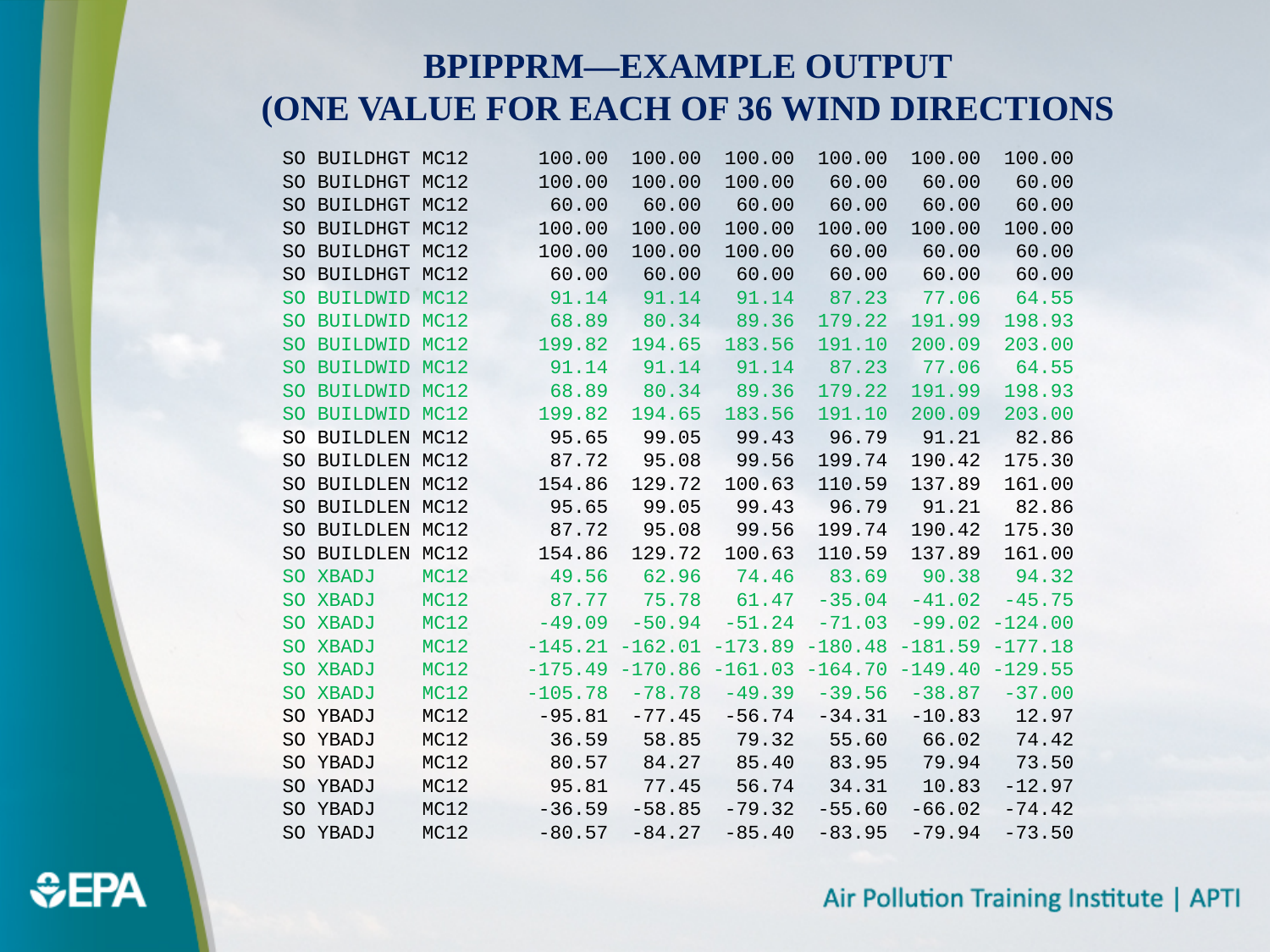

# BPIPPRM—Example Output (ONE VALUE FOR EACH OF 36 WIND DIRECTIONS
     SO BUILDHGT MC12      100.00  100.00  100.00  100.00  100.00  100.00
     SO BUILDHGT MC12      100.00  100.00  100.00   60.00   60.00   60.00
     SO BUILDHGT MC12       60.00   60.00   60.00   60.00   60.00   60.00
     SO BUILDHGT MC12      100.00  100.00  100.00  100.00  100.00  100.00
     SO BUILDHGT MC12      100.00  100.00  100.00   60.00   60.00   60.00
     SO BUILDHGT MC12       60.00   60.00   60.00   60.00   60.00   60.00
     SO BUILDWID MC12       91.14   91.14   91.14   87.23   77.06   64.55
     SO BUILDWID MC12       68.89   80.34   89.36  179.22  191.99  198.93
     SO BUILDWID MC12      199.82  194.65  183.56  191.10  200.09  203.00
     SO BUILDWID MC12       91.14   91.14   91.14   87.23   77.06   64.55
     SO BUILDWID MC12       68.89   80.34   89.36  179.22  191.99  198.93
     SO BUILDWID MC12      199.82  194.65  183.56  191.10  200.09  203.00
     SO BUILDLEN MC12       95.65   99.05   99.43   96.79   91.21   82.86
     SO BUILDLEN MC12       87.72   95.08   99.56  199.74  190.42  175.30
     SO BUILDLEN MC12      154.86  129.72  100.63  110.59  137.89  161.00
     SO BUILDLEN MC12       95.65   99.05   99.43   96.79   91.21   82.86
     SO BUILDLEN MC12       87.72   95.08   99.56  199.74  190.42  175.30
     SO BUILDLEN MC12      154.86  129.72  100.63  110.59  137.89  161.00
     SO XBADJ    MC12       49.56   62.96   74.46   83.69   90.38   94.32
     SO XBADJ    MC12       87.77   75.78   61.47  -35.04  -41.02  -45.75
     SO XBADJ    MC12      -49.09  -50.94  -51.24  -71.03  -99.02 -124.00
     SO XBADJ    MC12     -145.21 -162.01 -173.89 -180.48 -181.59 -177.18
     SO XBADJ    MC12     -175.49 -170.86 -161.03 -164.70 -149.40 -129.55
     SO XBADJ    MC12     -105.78  -78.78  -49.39  -39.56  -38.87  -37.00
     SO YBADJ    MC12      -95.81  -77.45  -56.74  -34.31  -10.83   12.97
     SO YBADJ    MC12       36.59   58.85   79.32   55.60   66.02   74.42
     SO YBADJ    MC12       80.57   84.27   85.40   83.95   79.94   73.50
     SO YBADJ    MC12       95.81   77.45   56.74   34.31   10.83  -12.97
     SO YBADJ    MC12      -36.59  -58.85  -79.32  -55.60  -66.02  -74.42
     SO YBADJ    MC12      -80.57  -84.27  -85.40  -83.95  -79.94  -73.50